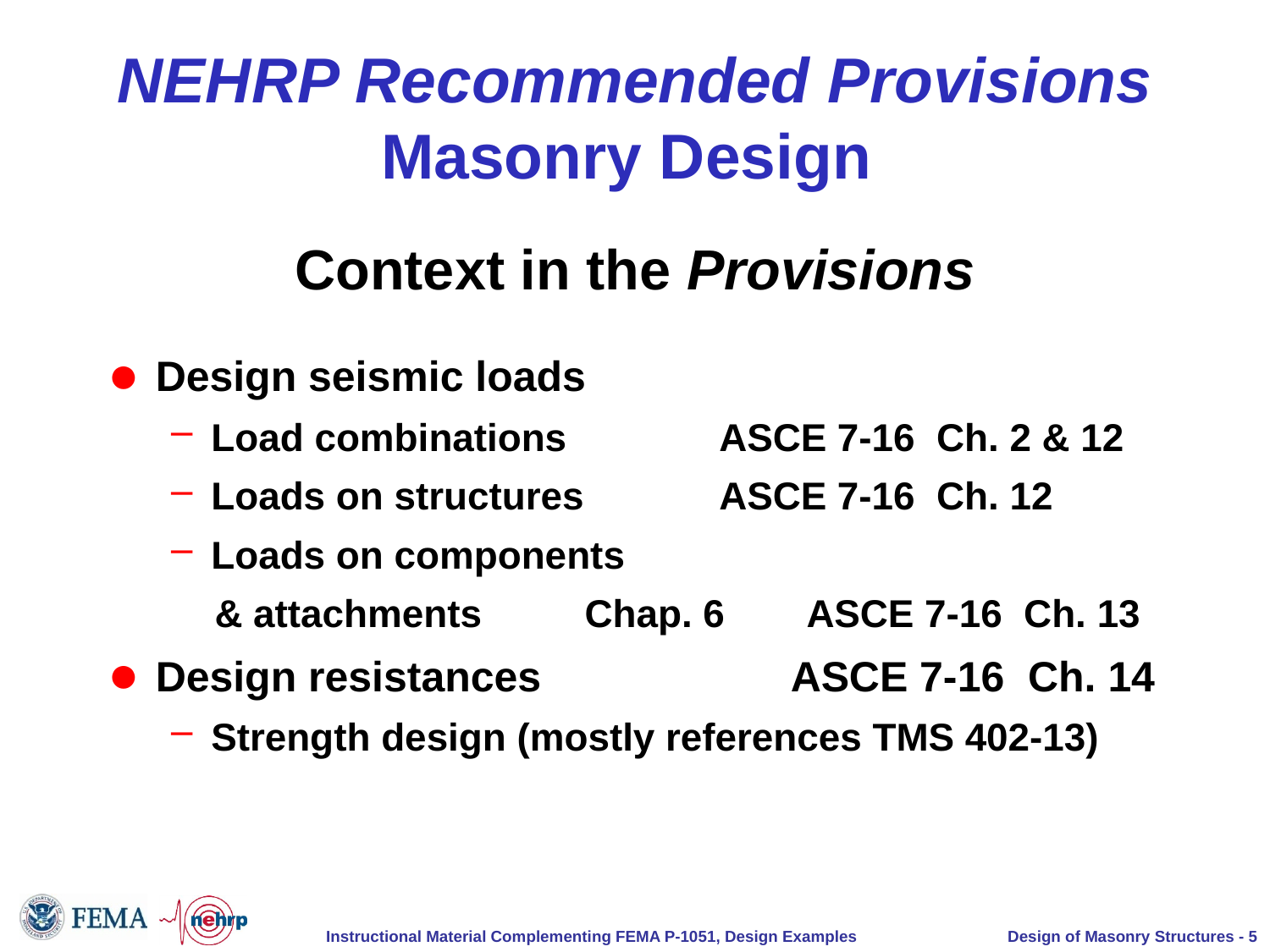

# NEHRP Recommended Provisions Masonry Design
Context in the Provisions

Design seismic loads
Load combinations		ASCE 7-16  Ch. 2 & 12
Loads on structures		ASCE 7-16  Ch. 12
Loads on components
    & attachments	   Chap. 6	ASCE 7-16  Ch. 13
Design resistances		ASCE 7-16  Ch. 14
Strength design (mostly references TMS 402-13)

Design of Masonry Structures - 5
Instructional Material Complementing FEMA P-1051, Design Examples